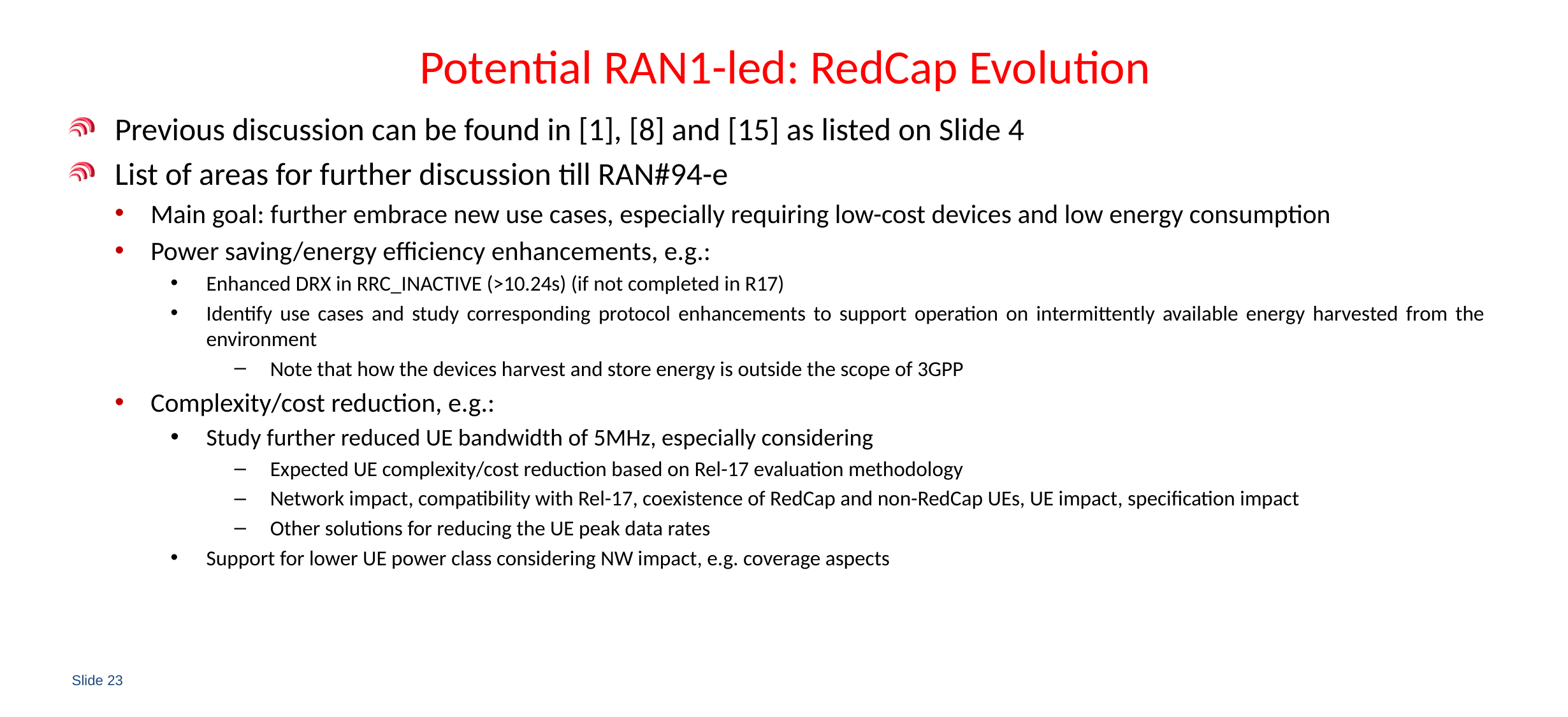

# Potential RAN1-led: RedCap Evolution
Previous discussion can be found in [1], [8] and [15] as listed on Slide 4
List of areas for further discussion till RAN#94-e
Main goal: further embrace new use cases, especially requiring low-cost devices and low energy consumption
Power saving/energy efficiency enhancements, e.g.:
Enhanced DRX in RRC_INACTIVE (>10.24s) (if not completed in R17)
Identify use cases and study corresponding protocol enhancements to support operation on intermittently available energy harvested from the environment
Note that how the devices harvest and store energy is outside the scope of 3GPP
Complexity/cost reduction, e.g.:
Study further reduced UE bandwidth of 5MHz, especially considering
Expected UE complexity/cost reduction based on Rel-17 evaluation methodology
Network impact, compatibility with Rel-17, coexistence of RedCap and non-RedCap UEs, UE impact, specification impact
Other solutions for reducing the UE peak data rates
Support for lower UE power class considering NW impact, e.g. coverage aspects